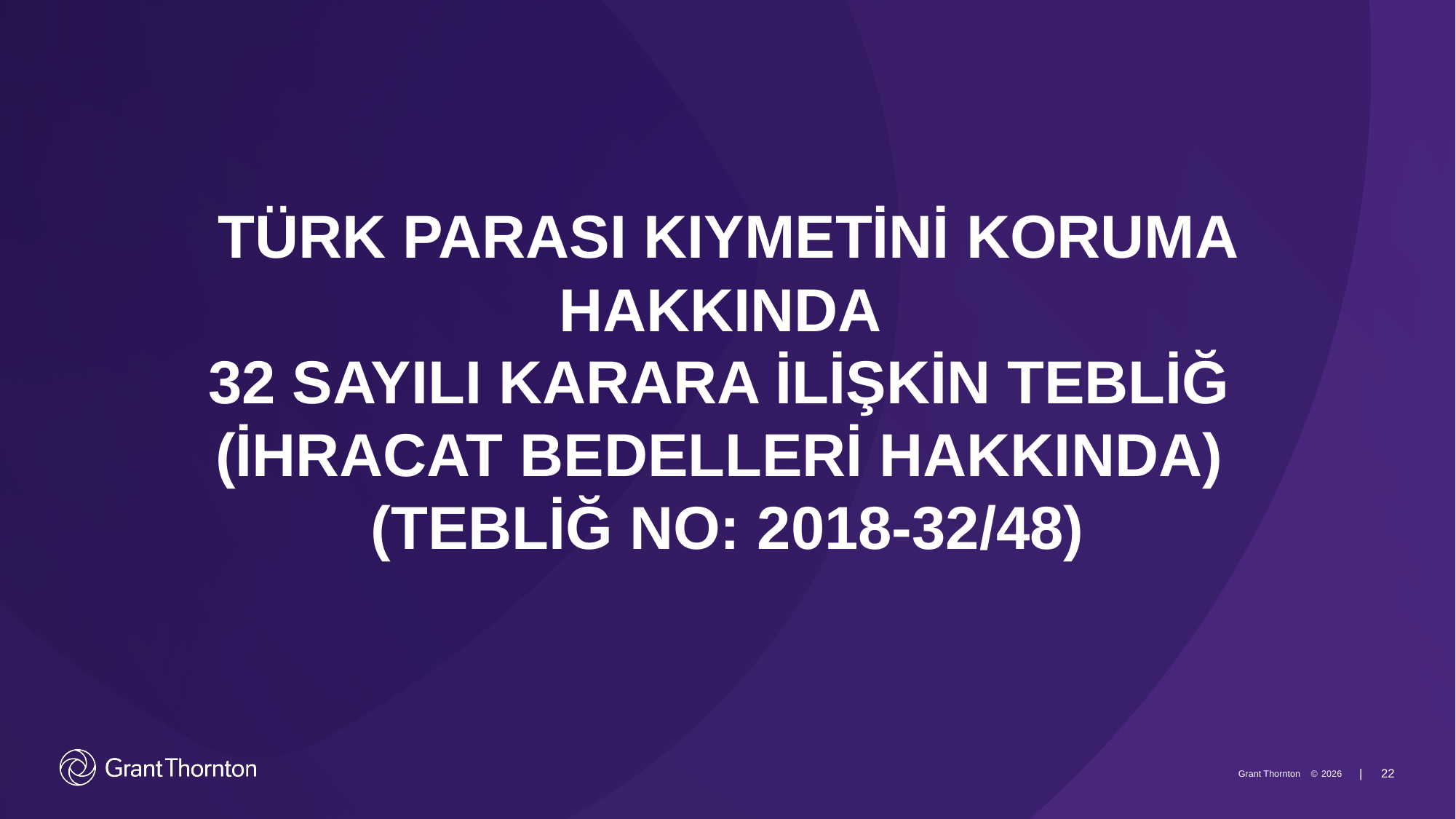

TÜRK PARASI KIYMETİNİ KORUMA HAKKINDA
32 SAYILI KARARA İLİŞKİN TEBLİĞ
(İHRACAT BEDELLERİ HAKKINDA)
(TEBLİĞ NO: 2018-32/48)
22